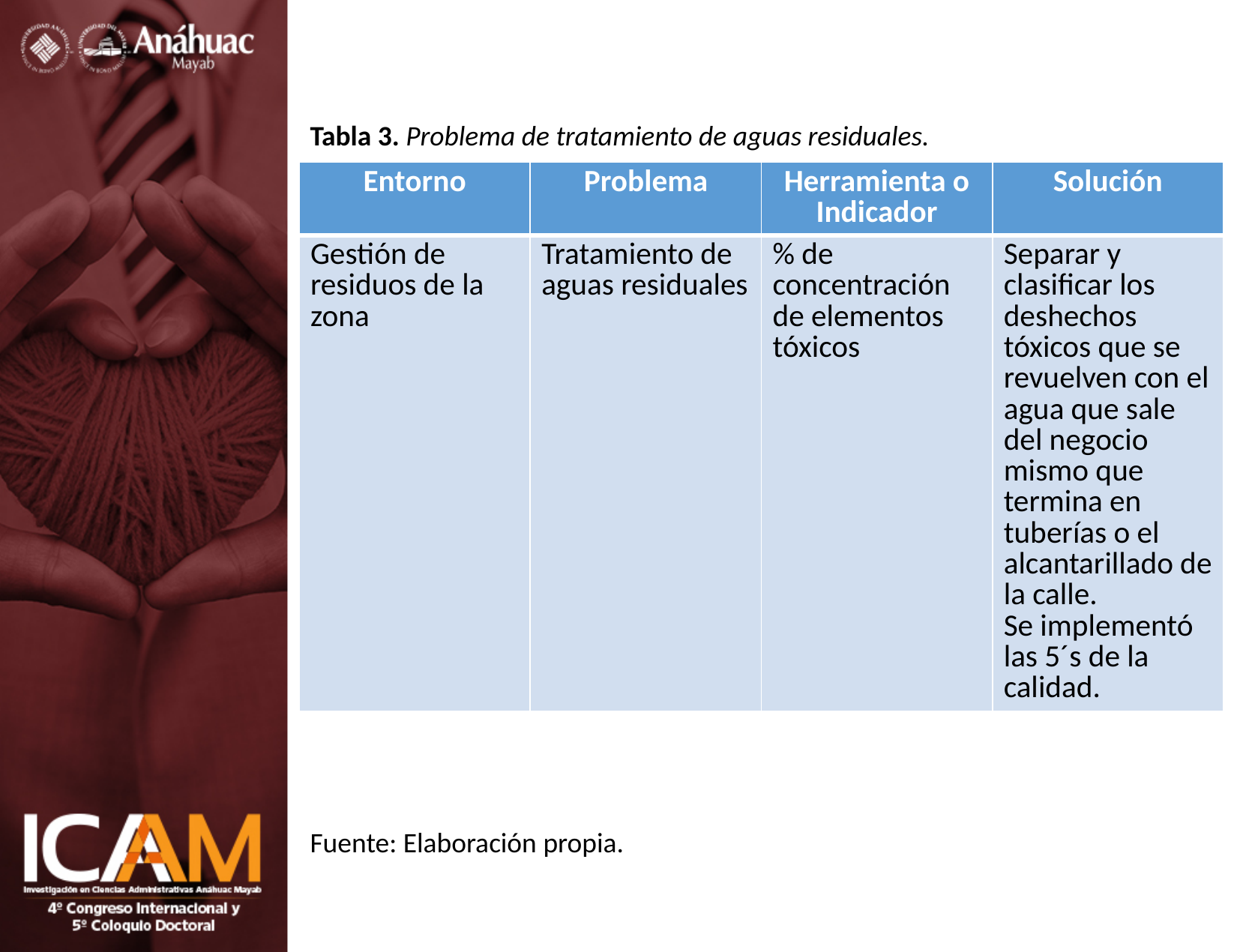

Tabla 3. Problema de tratamiento de aguas residuales.
| Entorno | Problema | Herramienta o Indicador | Solución |
| --- | --- | --- | --- |
| Gestión de residuos de la zona | Tratamiento de aguas residuales | % de concentración de elementos tóxicos | Separar y clasificar los deshechos tóxicos que se revuelven con el agua que sale del negocio mismo que termina en tuberías o el alcantarillado de la calle. Se implementó las 5´s de la calidad. |
Fuente: Elaboración propia.